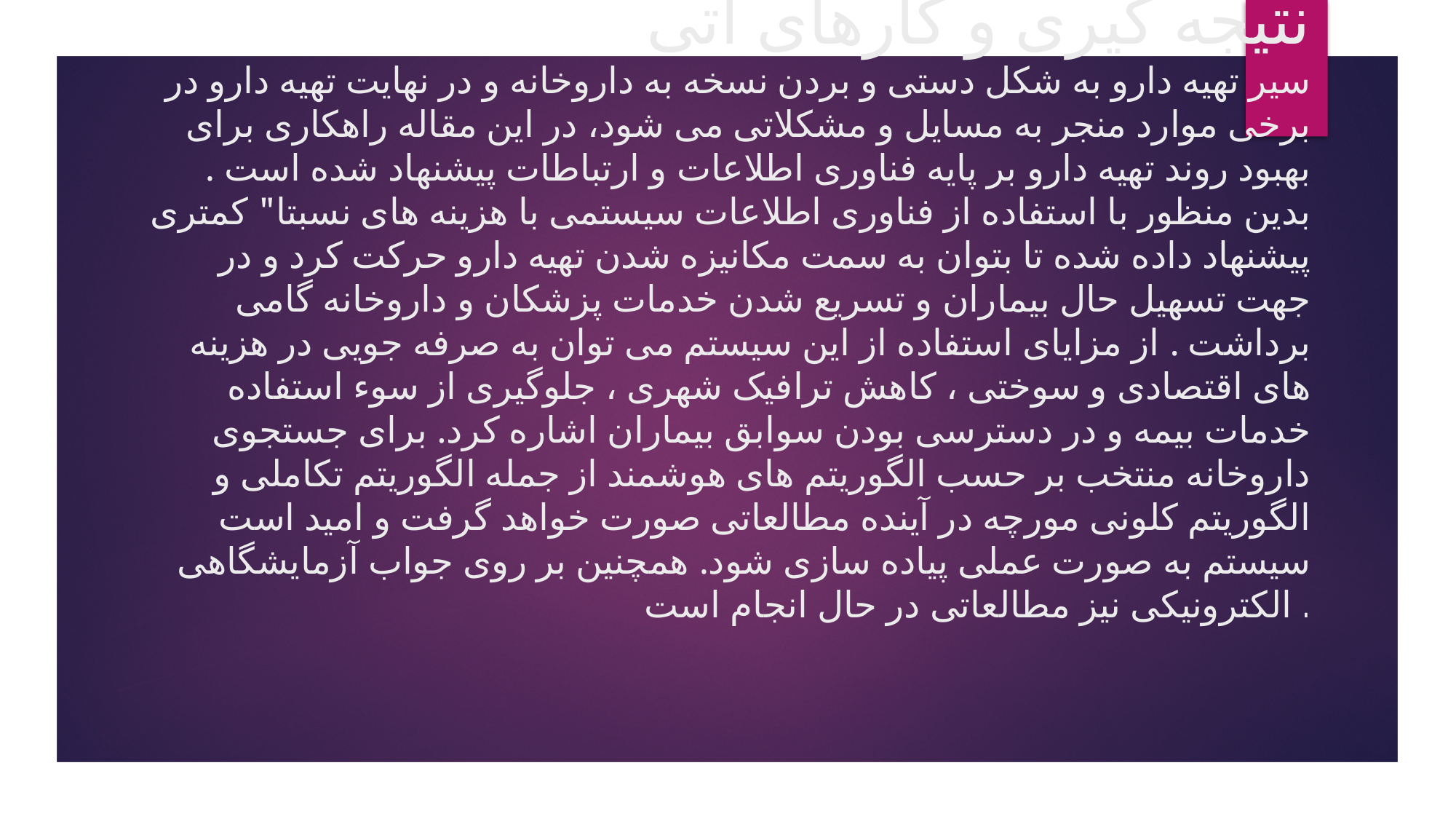

# نتیجه گیری و کارهای آتی سیر تهیه دارو به شکل دستی و بردن نسخه به داروخانه و در نهایت تهیه دارو در برخی موارد منجر به مسایل و مشکلاتی می شود، در این مقاله راهکاری برای بهبود روند تهیه دارو بر پایه فناوری اطلاعات و ارتباطات پیشنهاد شده است . بدین منظور با استفاده از فناوری اطلاعات سیستمی با هزینه های نسبتا" کمتری پیشنهاد داده شده تا بتوان به سمت مکانیزه شدن تهیه دارو حرکت کرد و در جهت تسهیل حال بیماران و تسریع شدن خدمات پزشکان و داروخانه گامی برداشت . از مزایای استفاده از این سیستم می توان به صرفه جویی در هزینه های اقتصادی و سوختی ، کاهش ترافیک شهری ، جلوگیری از سوء استفاده خدمات بیمه و در دسترسی بودن سوابق بیماران اشاره کرد. برای جستجوی داروخانه منتخب بر حسب الگوریتم های هوشمند از جمله الگوریتم تکاملی و الگوریتم کلونی مورچه در آینده مطالعاتی صورت خواهد گرفت و امید است سیستم به صورت عملی پیاده سازی شود. همچنین بر روی جواب آزمایشگاهی الکترونیکی نیز مطالعاتی در حال انجام است .